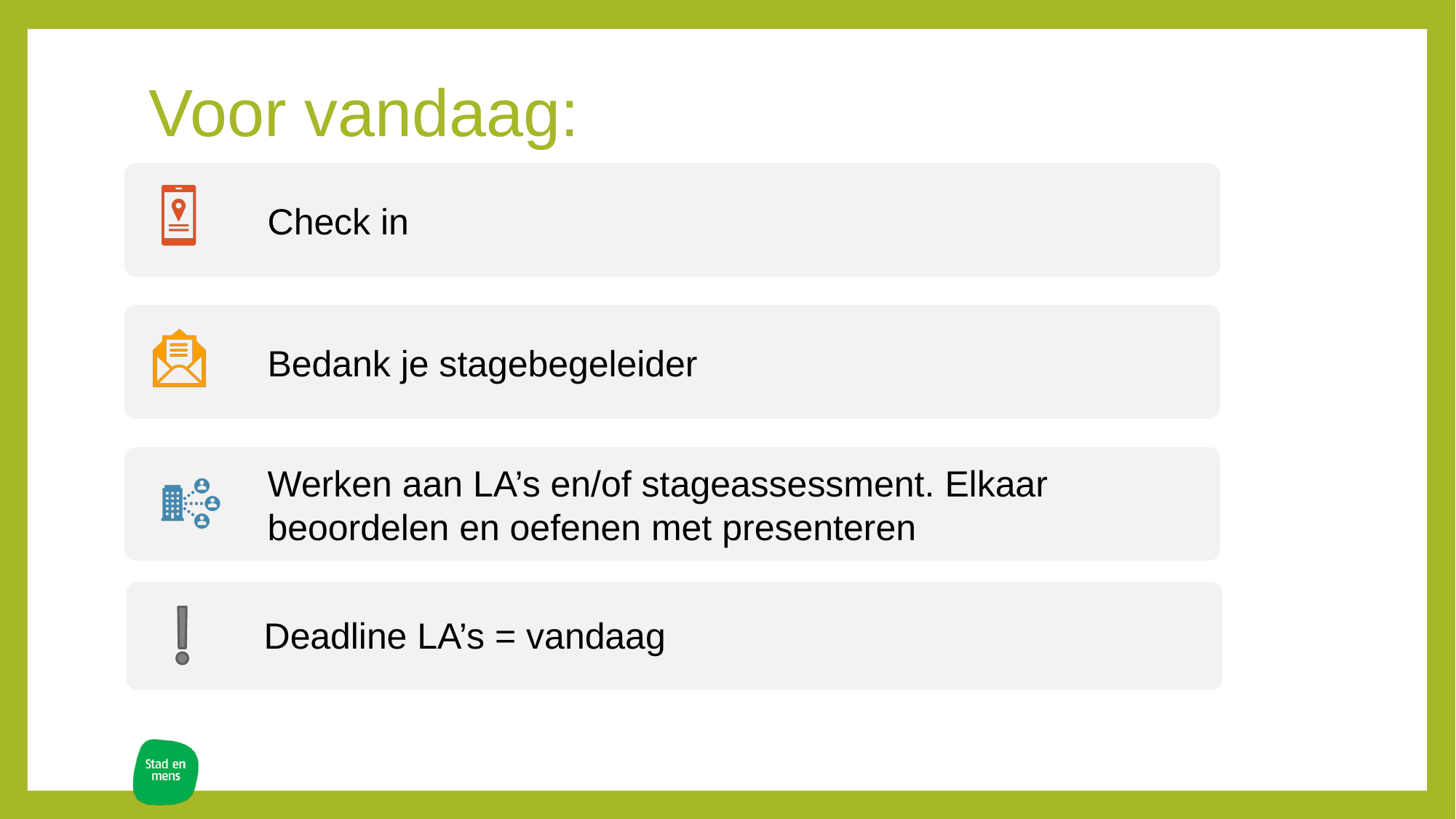

# Voor vandaag:
Check in
Bedank je stagebegeleider
Werken aan LA’s en/of stageassessment. Elkaar beoordelen en oefenen met presenteren

Deadline LA’s = vandaag